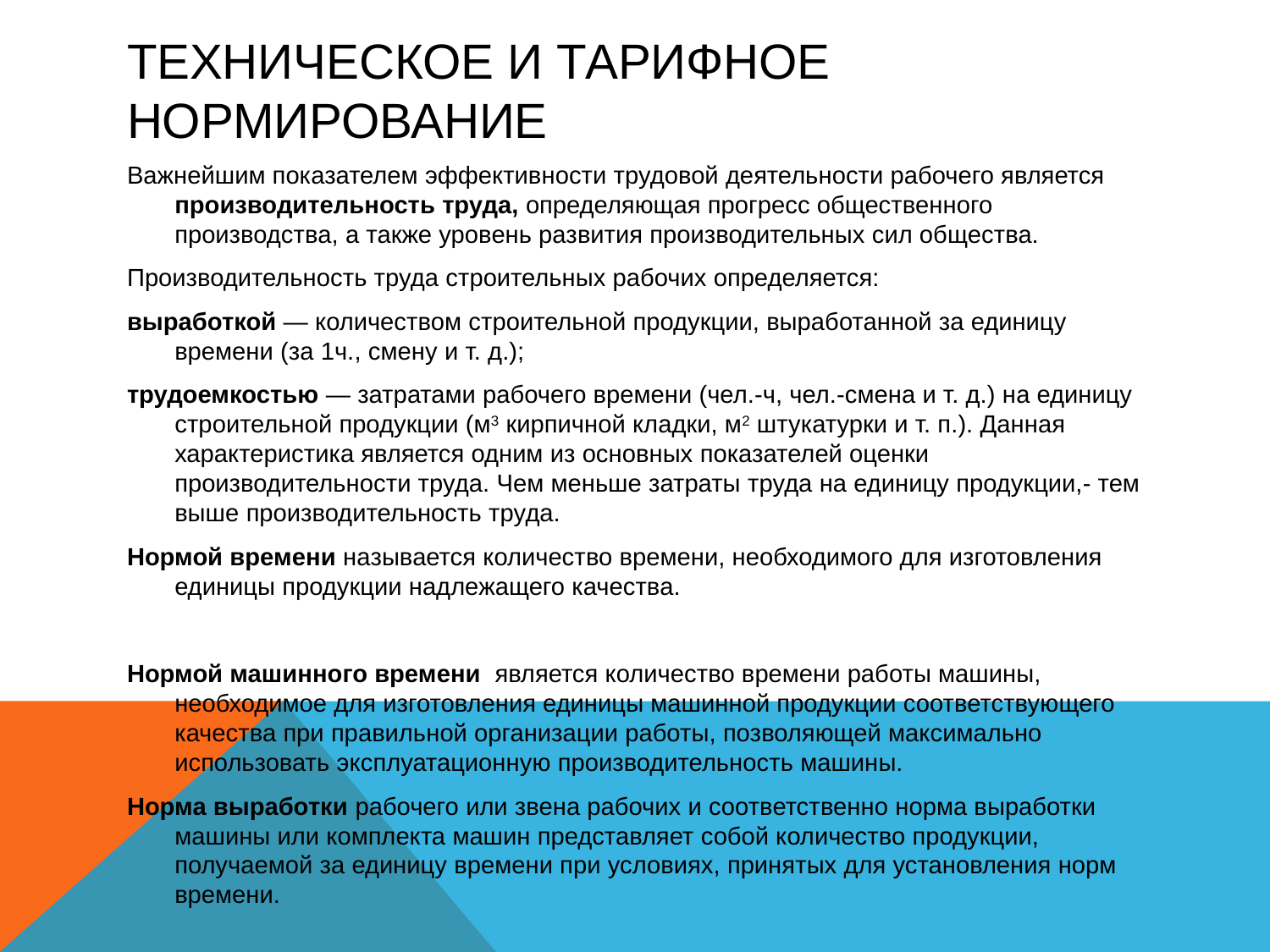

# ТЕХНИЧЕСКОЕ И ТАРИФНОЕ НОРМИРОВАНИЕ
Важнейшим показателем эффективности трудовой деятельности рабочего является производительность труда, определяющая прогресс общественного производства, а также уровень развития производительных сил общества.
Производительность труда строительных рабочих определяется:
выработкой — количеством строительной продукции, выработанной за единицу времени (за 1ч., смену и т. д.);
трудоемкостью — затратами рабочего времени (чел.-ч, чел.-смена и т. д.) на единицу строительной продукции (м3 кирпичной кладки, м2 штукатурки и т. п.). Данная характеристика является одним из основных показателей оценки производительности труда. Чем меньше затраты труда на единицу продукции,- тем выше производительность труда.
Нормой времени называется количество времени, необходимого для изготовления единицы продукции надлежащего качества.

Нормой машинного времени  является количество времени работы машины, необходимое для изготовления единицы машинной продукции соответствующего качества при правильной организации работы, позволяющей максимально использовать эксплуатационную производительность машины.
Норма выработки рабочего или звена рабочих и соответственно норма выработки машины или комплекта машин представляет собой количество продукции, получаемой за единицу времени при условиях, принятых для установления норм времени.